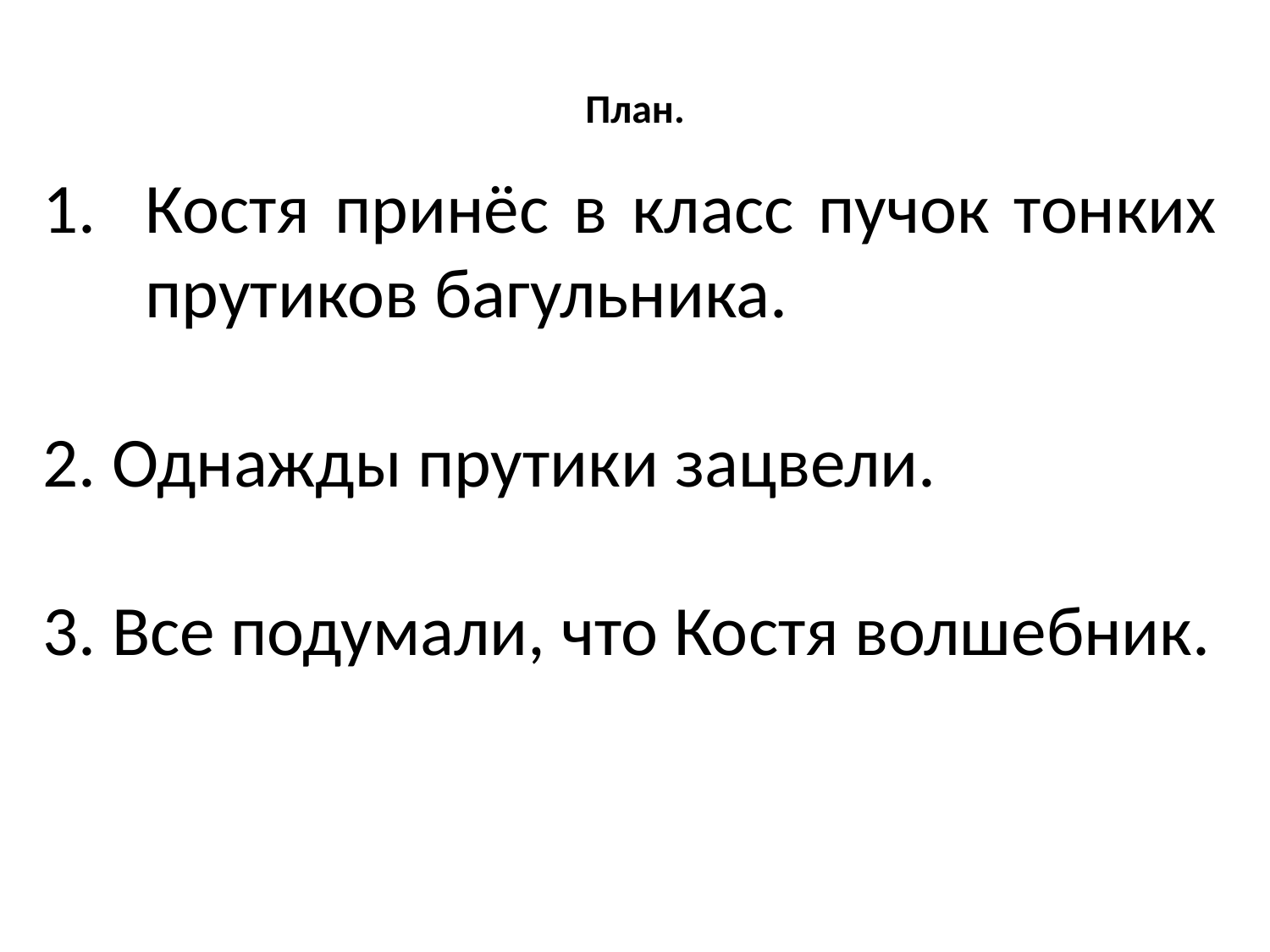

# План.
Костя принёс в класс пучок тонких прутиков багульника.

2. Однажды прутики зацвели.

3. Все подумали, что Костя волшебник.